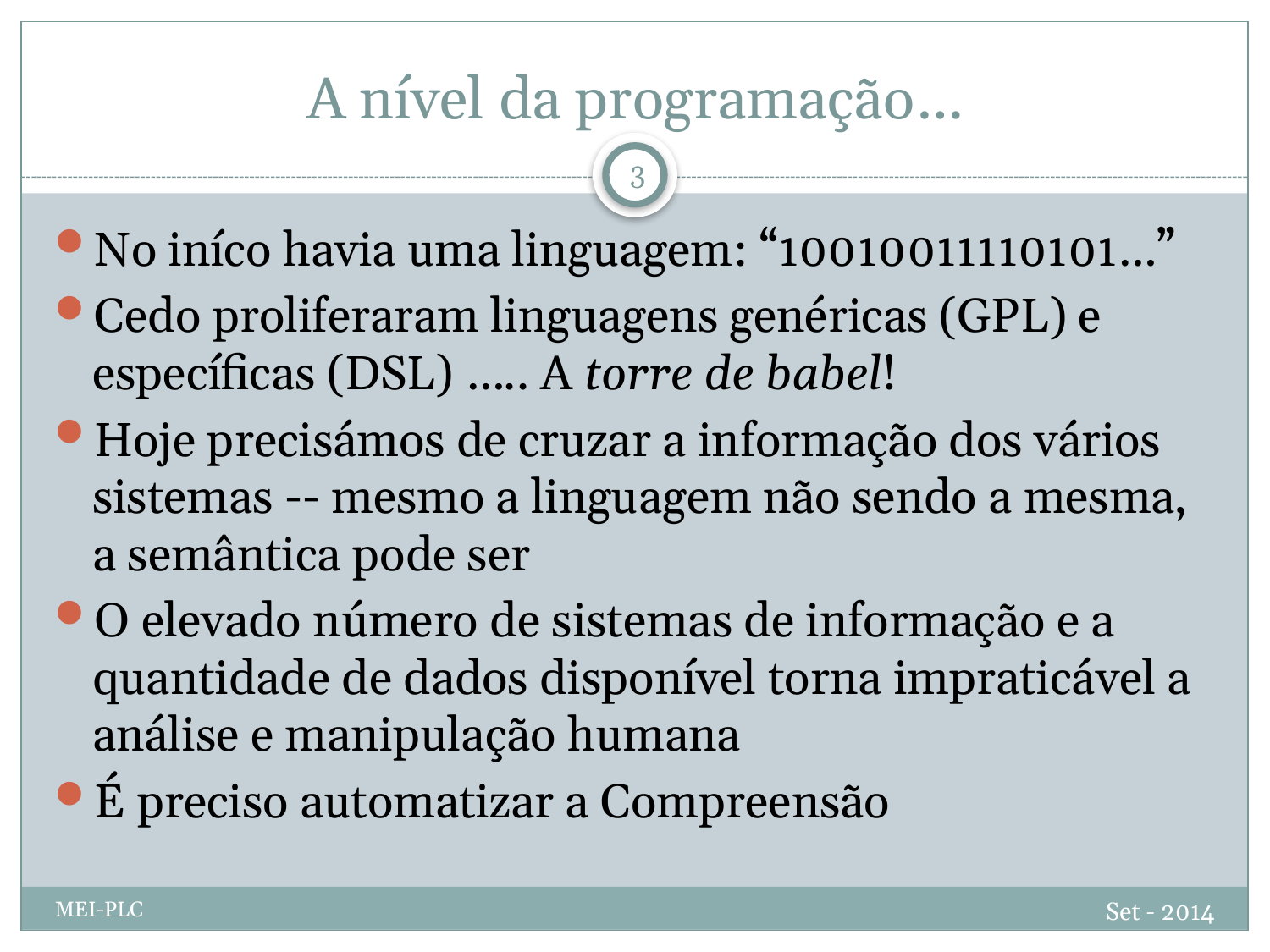

# A nível da programação…
3
No iníco havia uma linguagem: “10010011110101…”
Cedo proliferaram linguagens genéricas (GPL) e  específicas (DSL) ….. A torre de babel!
Hoje precisámos de cruzar a informação dos vários sistemas -- mesmo a linguagem não sendo a mesma, a semântica pode ser
O elevado número de sistemas de informação e a quantidade de dados disponível torna impraticável a análise e manipulação humana
É preciso automatizar a Compreensão
Set - 2014
MEI-PLC